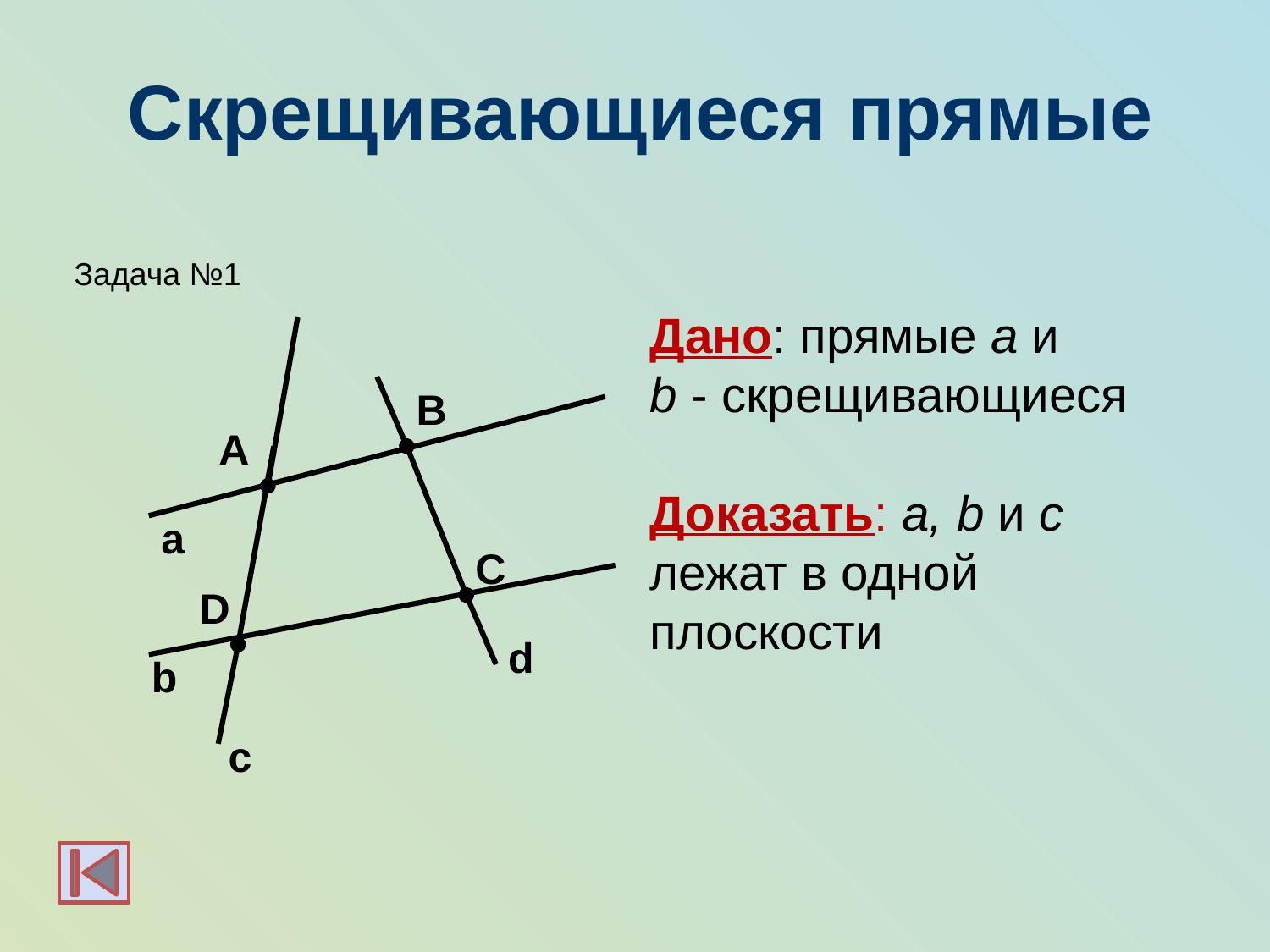

# Скрещивающиеся прямые
Задача №1
Дано: прямые a и
b - скрещивающиеся

Доказать: a, b и c
лежат в одной
плоскости
В
А
а
С
D
d
b
с